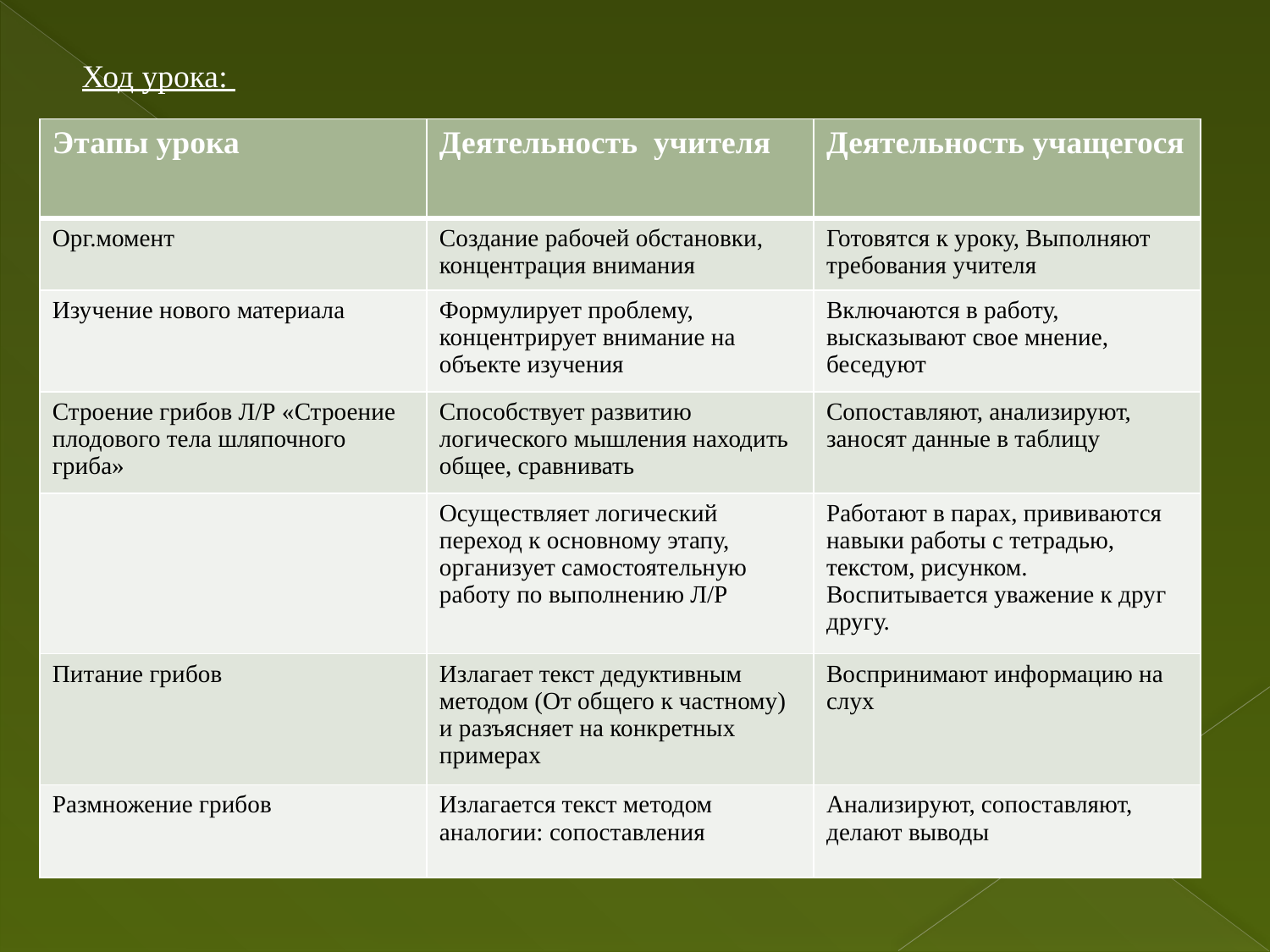

Ход урока:

| Этапы урока | Деятельность учителя | Деятельность учащегося |
| --- | --- | --- |
| Орг.момент | Создание рабочей обстановки, концентрация внимания | Готовятся к уроку, Выполняют требования учителя |
| Изучение нового материала | Формулирует проблему, концентрирует внимание на объекте изучения | Включаются в работу, высказывают свое мнение, беседуют |
| Строение грибов Л/Р «Строение плодового тела шляпочного гриба» | Способствует развитию логического мышления находить общее, сравнивать | Сопоставляют, анализируют, заносят данные в таблицу |
|  | Осуществляет логический переход к основному этапу, организует самостоятельную работу по выполнению Л/Р | Работают в парах, прививаются навыки работы с тетрадью, текстом, рисунком. Воспитывается уважение к друг другу. |
| Питание грибов | Излагает текст дедуктивным методом (От общего к частному) и разъясняет на конкретных примерах | Воспринимают информацию на слух |
| Размножение грибов | Излагается текст методом аналогии: сопоставления | Анализируют, сопоставляют, делают выводы |